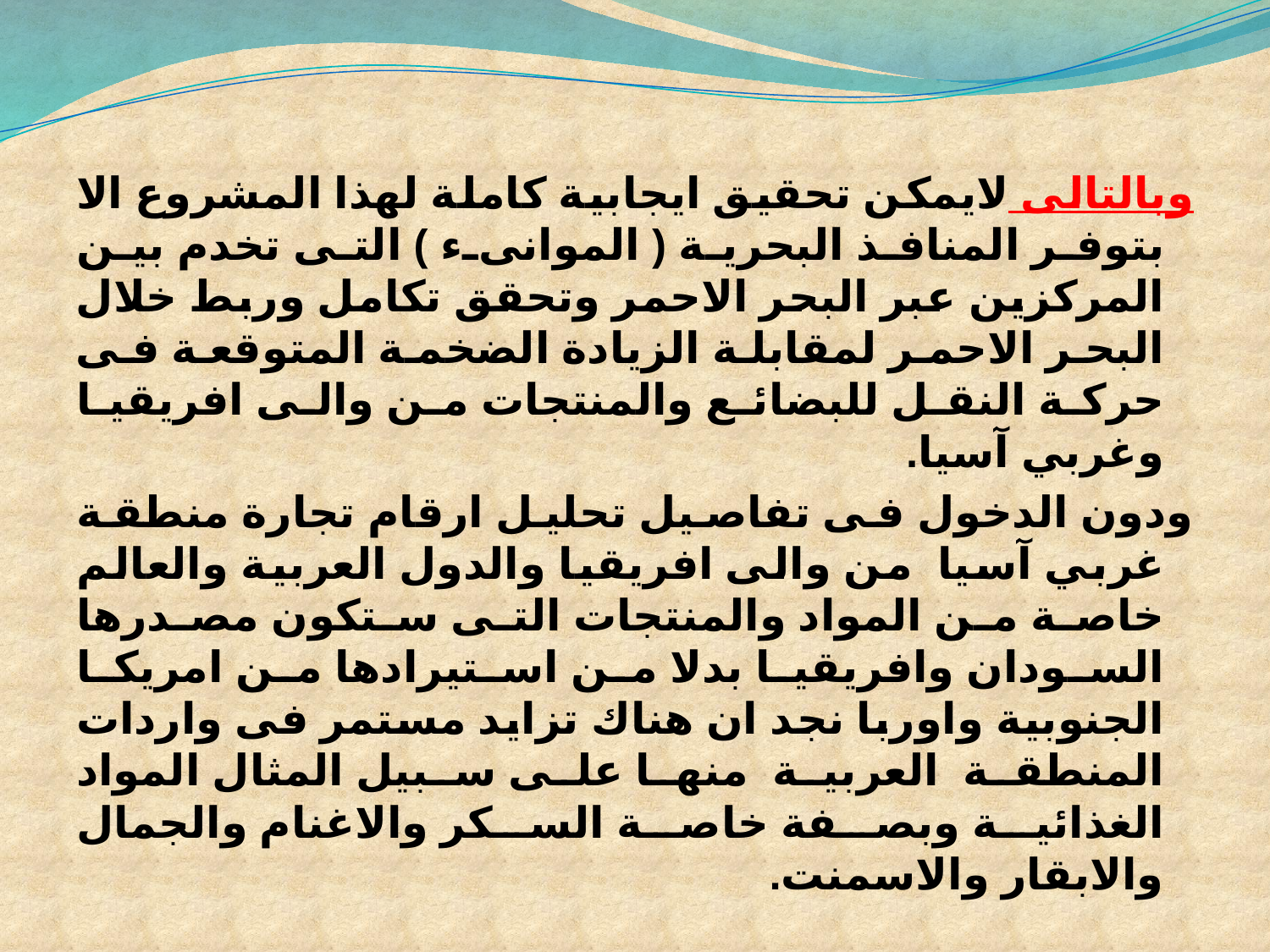

وبالتالى لايمكن تحقيق ايجابية كاملة لهذا المشروع الا بتوفر المنافذ البحرية ( الموانىء ) التى تخدم بين المركزين عبر البحر الاحمر وتحقق تكامل وربط خلال البحر الاحمر لمقابلة الزيادة الضخمة المتوقعة فى حركة النقل للبضائع والمنتجات من والى افريقيا وغربي آسيا.
	ودون الدخول فى تفاصيل تحليل ارقام تجارة منطقة غربي آسيا  من والى افريقيا والدول العربية والعالم خاصة من المواد والمنتجات التى ستكون مصدرها السودان وافريقيا بدلا من استيرادها من امريكا الجنوبية واوربا نجد ان هناك تزايد مستمر فى واردات المنطقة  العربية  منها على سبيل المثال المواد الغذائية وبصفة خاصة السكر والاغنام والجمال والابقار والاسمنت.